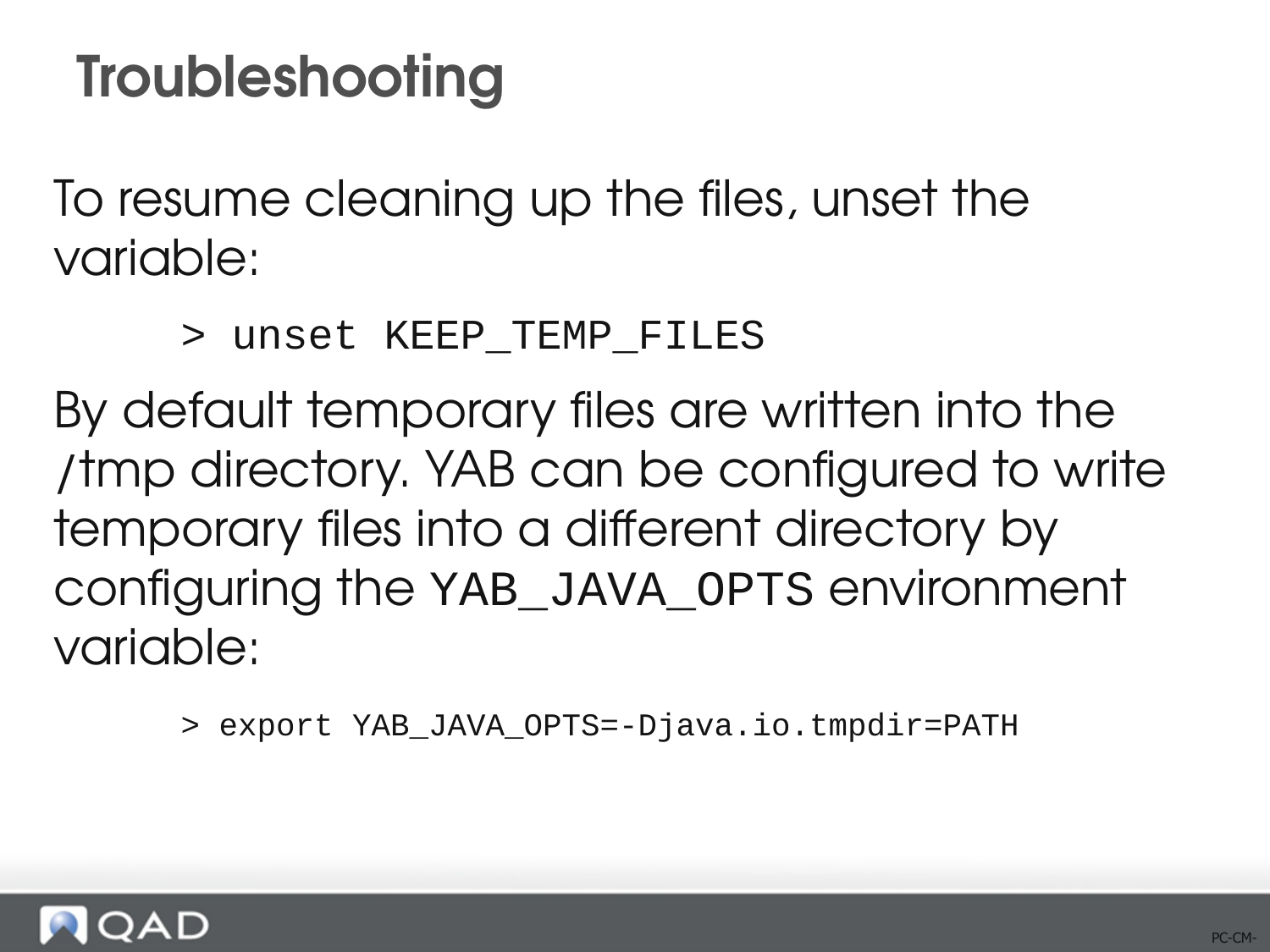

# Troubleshooting
To resume cleaning up the files, unset the variable:

	> unset KEEP_TEMP_FILES

By default temporary files are written into the /tmp directory. YAB can be configured to write temporary files into a different directory by configuring the YAB_JAVA_OPTS environment variable:

	> export YAB_JAVA_OPTS=-Djava.io.tmpdir=PATH
PC-CM-